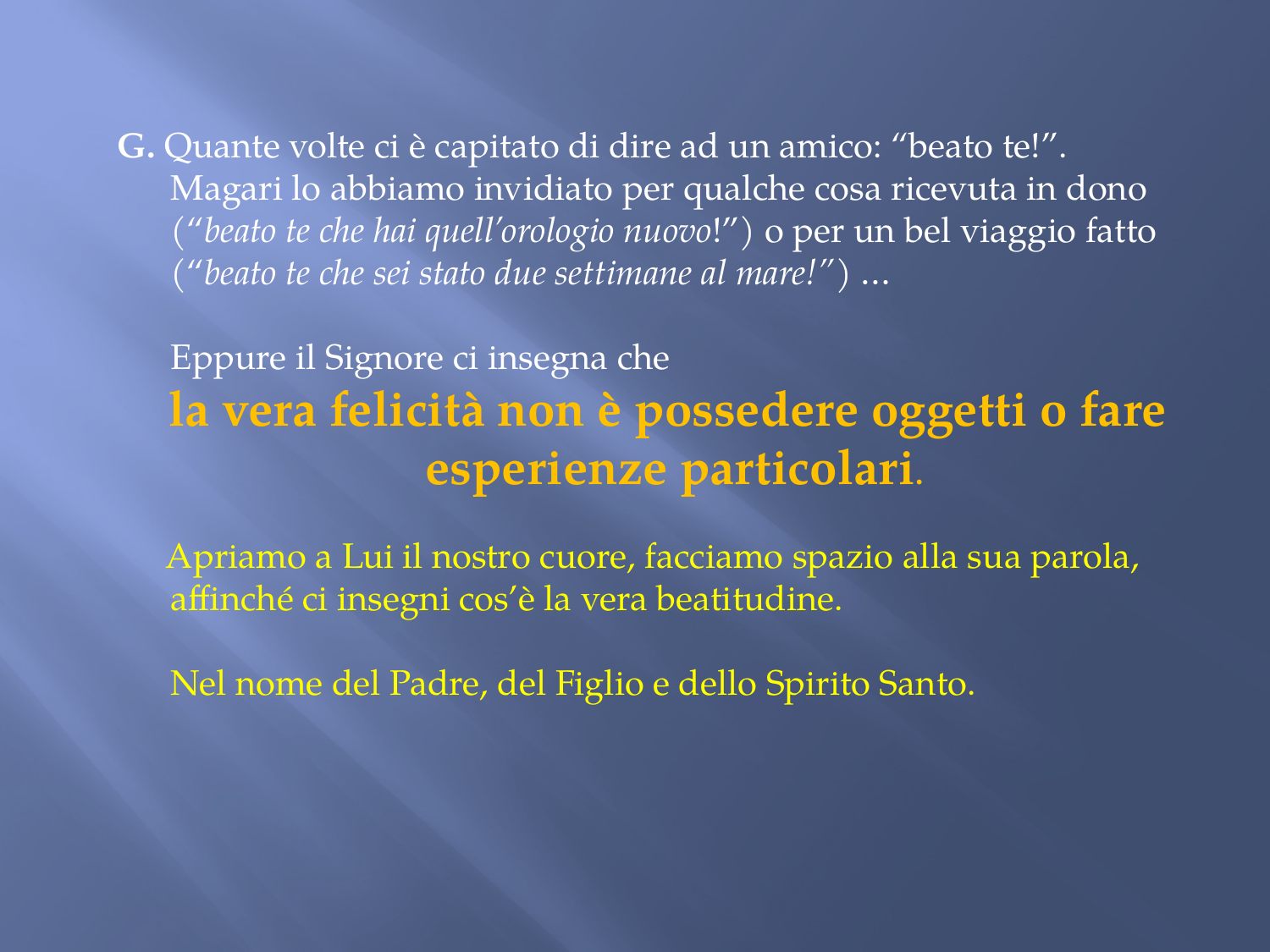

G. Quante volte ci è capitato di dire ad un amico: “beato te!”.
      Magari lo abbiamo invidiato per qualche cosa ricevuta in dono
      (“beato te che hai quell’orologio nuovo!”) o per un bel viaggio fatto
      (“beato te che sei stato due settimane al mare!”) …

      Eppure il Signore ci insegna che
      la vera felicità non è possedere oggetti o fare
    esperienze particolari.

      Apriamo a Lui il nostro cuore, facciamo spazio alla sua parola,
      affinché ci insegni cos’è la vera beatitudine.

      Nel nome del Padre, del Figlio e dello Spirito Santo.